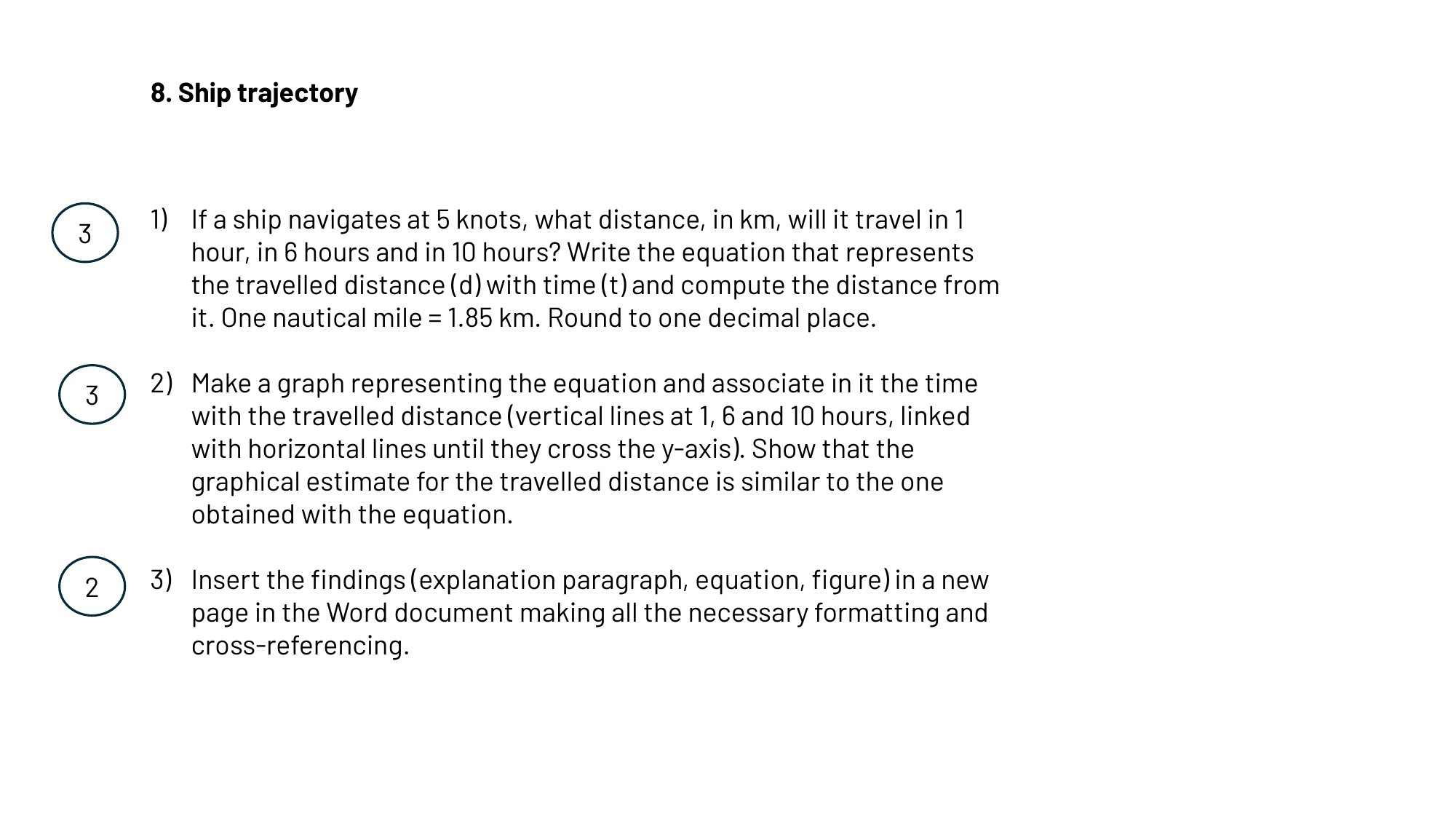

8. Ship trajectory
If a ship navigates at 5 knots, what distance, in km, will it travel in 1 hour, in 6 hours and in 10 hours? Write the equation that represents the travelled distance (d) with time (t) and compute the distance from it. One nautical mile = 1.85 km. Round to one decimal place.

Make a graph representing the equation and associate in it the time with the travelled distance (vertical lines at 1, 6 and 10 hours, linked with horizontal lines until they cross the y-axis). Show that the graphical estimate for the travelled distance is similar to the one obtained with the equation.

Insert the findings (explanation paragraph, equation, figure) in a new page in the Word document making all the necessary formatting and cross-referencing.
3
3
2